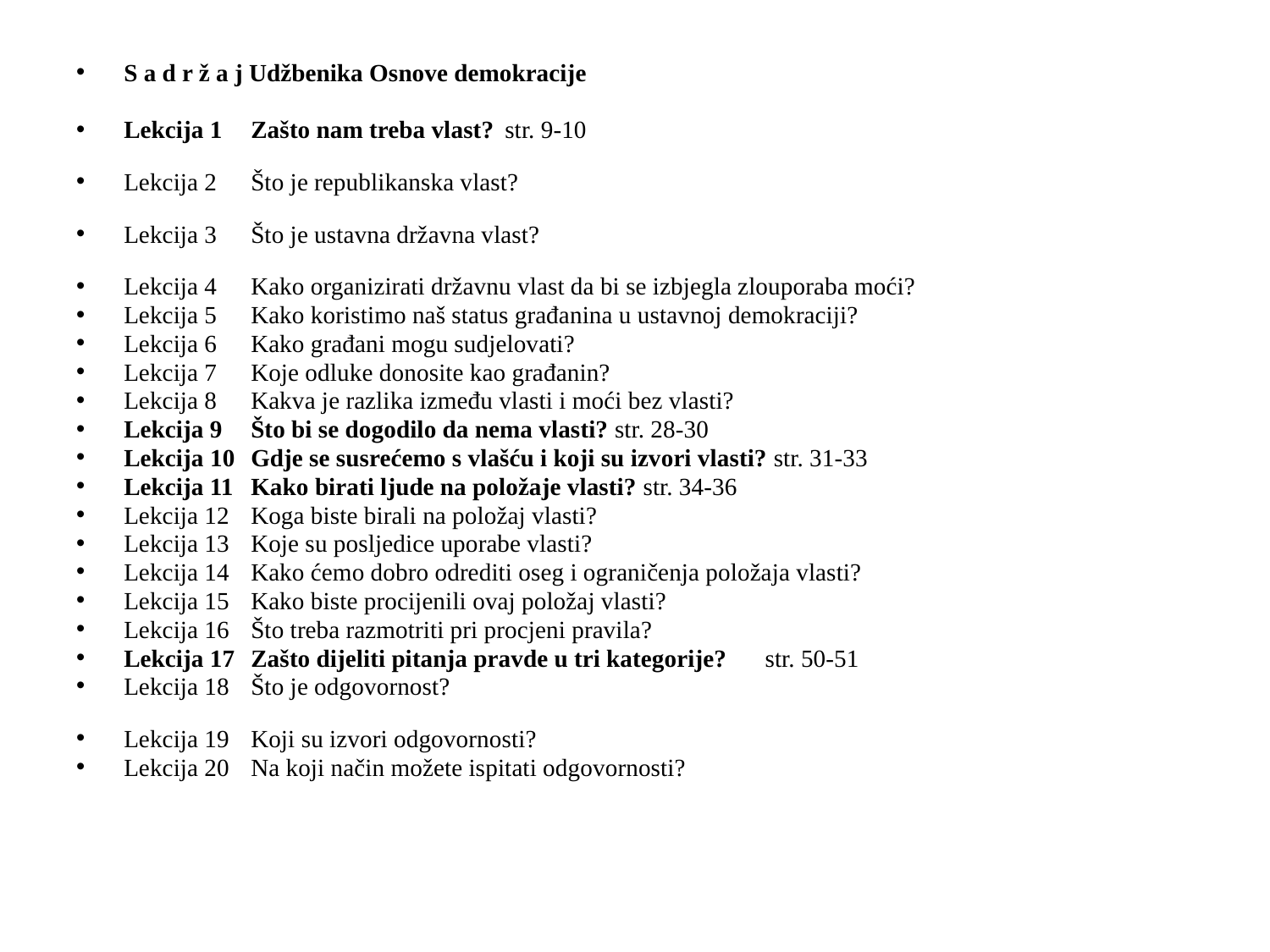

S a d r ž a j Udžbenika Osnove demokracije

Lekcija 1	Zašto nam treba vlast?	str. 9-10
Lekcija 2	Što je republikanska vlast?
Lekcija 3	Što je ustavna državna vlast?
Lekcija 4	Kako organizirati državnu vlast da bi se izbjegla zlouporaba moći?
Lekcija 5	Kako koristimo naš status građanina u ustavnoj demokraciji?
Lekcija 6	Kako građani mogu sudjelovati?
Lekcija 7	Koje odluke donosite kao građanin?
Lekcija 8	Kakva je razlika između vlasti i moći bez vlasti?
Lekcija 9	Što bi se dogodilo da nema vlasti? str. 28-30
Lekcija 10	Gdje se susrećemo s vlašću i koji su izvori vlasti? str. 31-33
Lekcija 11	Kako birati ljude na položaje vlasti? str. 34-36
Lekcija 12	Koga biste birali na položaj vlasti?
Lekcija 13	Koje su posljedice uporabe vlasti?
Lekcija 14	Kako ćemo dobro odrediti oseg i ograničenja položaja vlasti?
Lekcija 15	Kako biste procijenili ovaj položaj vlasti?
Lekcija 16 	Što treba razmotriti pri procjeni pravila?
Lekcija 17	Zašto dijeliti pitanja pravde u tri kategorije?	 str. 50-51
Lekcija 18	Što je odgovornost?
Lekcija 19	Koji su izvori odgovornosti?
Lekcija 20	Na koji način možete ispitati odgovornosti?